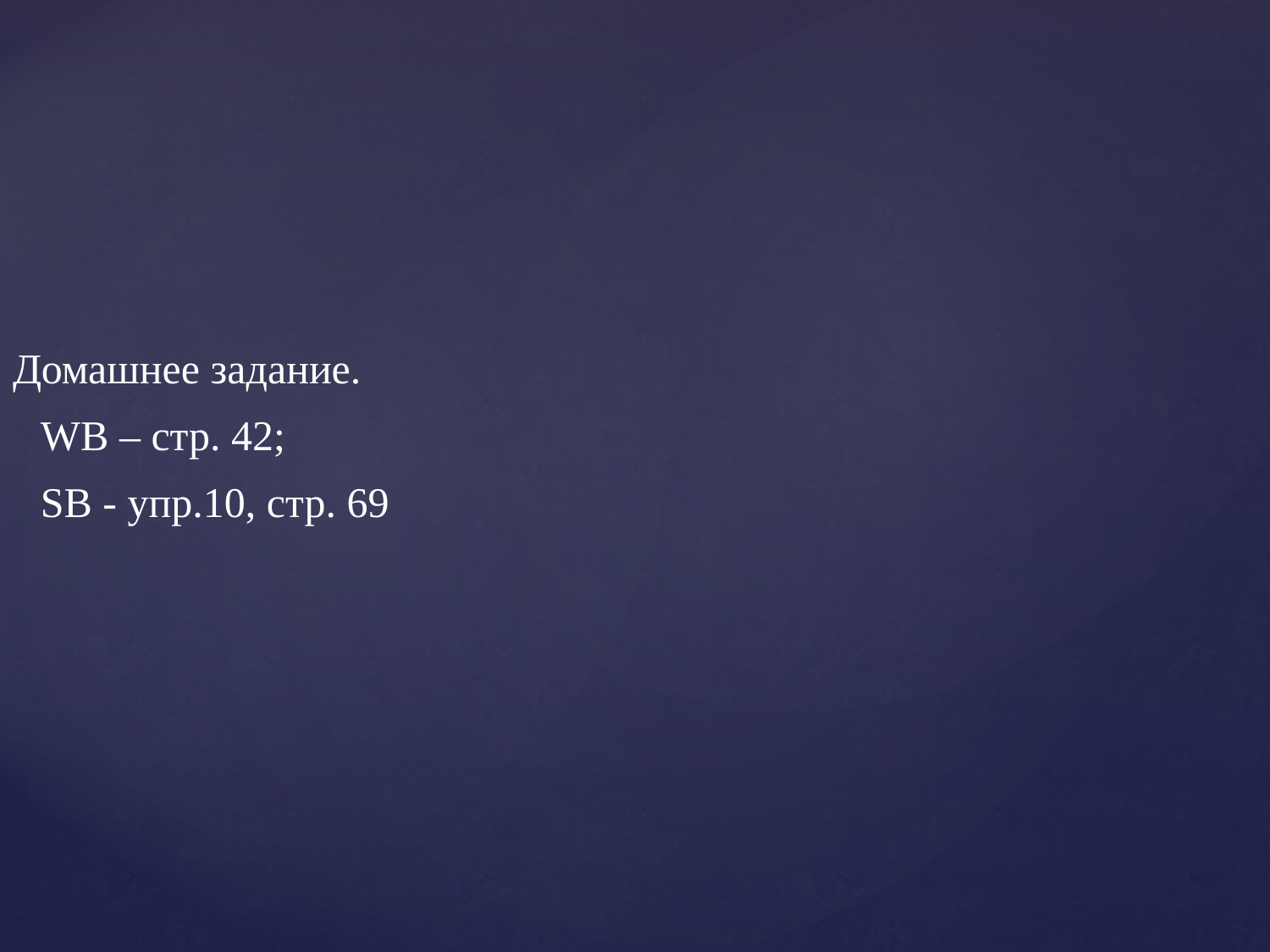

Домашнее задание.
WB – стр. 42;
SB - упр.10, стр. 69

#